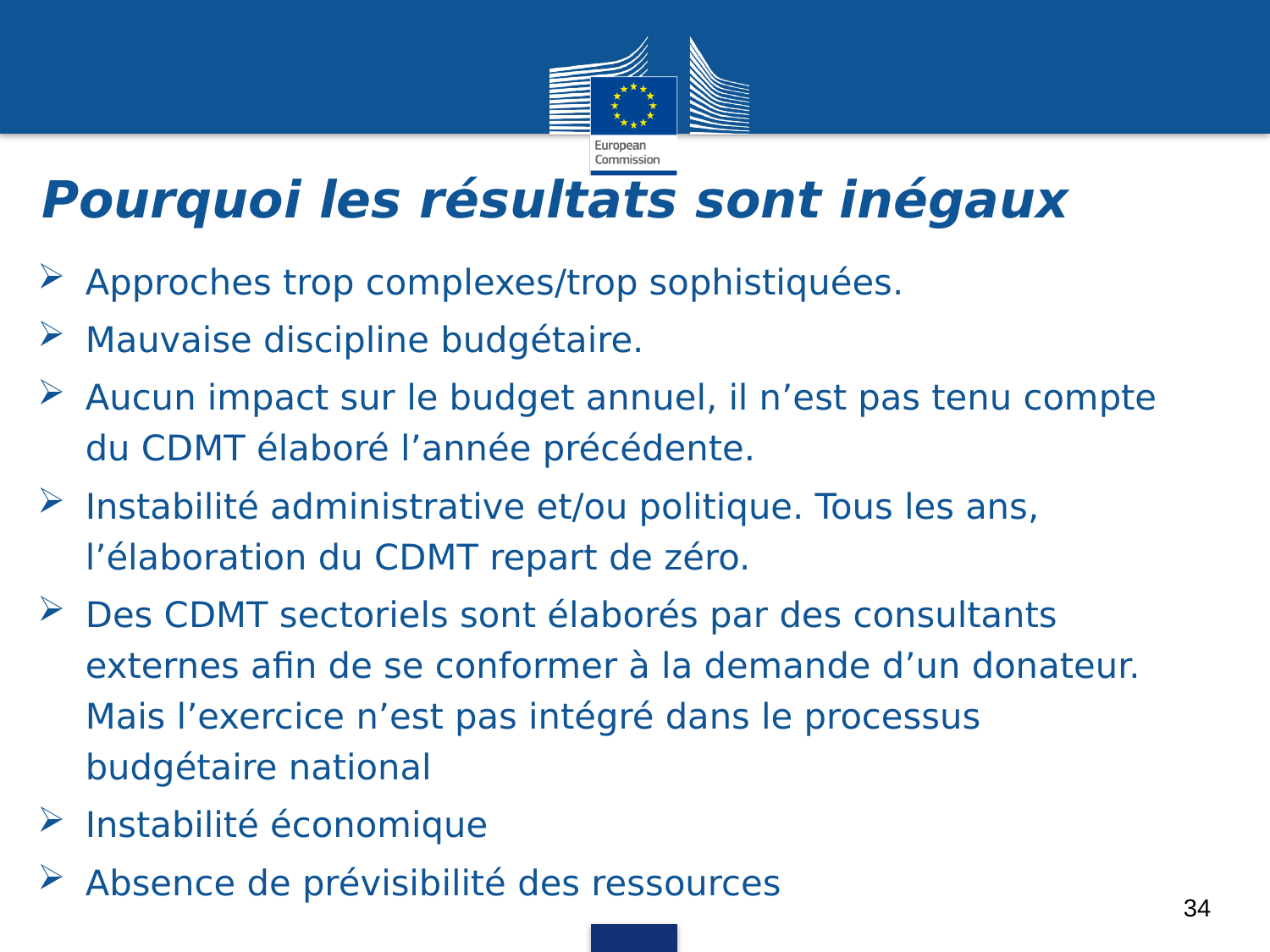

Pourquoi les résultats sont inégaux
Approches trop complexes/trop sophistiquées.
Mauvaise discipline budgétaire.
Aucun impact sur le budget annuel, il n’est pas tenu compte du CDMT élaboré l’année précédente.
Instabilité administrative et/ou politique. Tous les ans, l’élaboration du CDMT repart de zéro.
Des CDMT sectoriels sont élaborés par des consultants externes afin de se conformer à la demande d’un donateur. Mais l’exercice n’est pas intégré dans le processus budgétaire national
Instabilité économique
Absence de prévisibilité des ressources

34